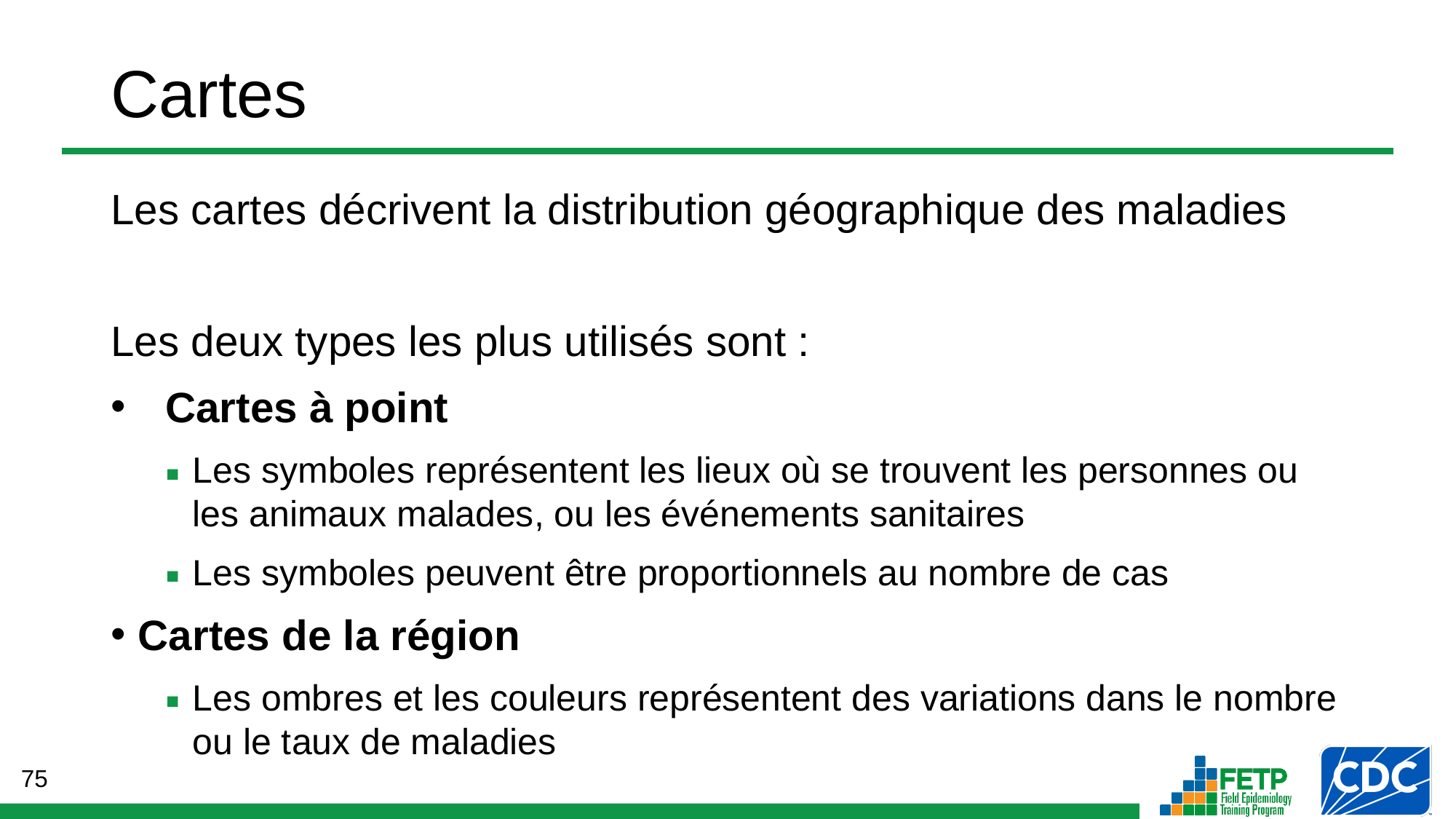

# Cartes
Les cartes décrivent la distribution géographique des maladies

Les deux types les plus utilisés sont :
Cartes à point
Les symboles représentent les lieux où se trouvent les personnes ou les animaux malades, ou les événements sanitaires
Les symboles peuvent être proportionnels au nombre de cas
Cartes de la région
Les ombres et les couleurs représentent des variations dans le nombre ou le taux de maladies